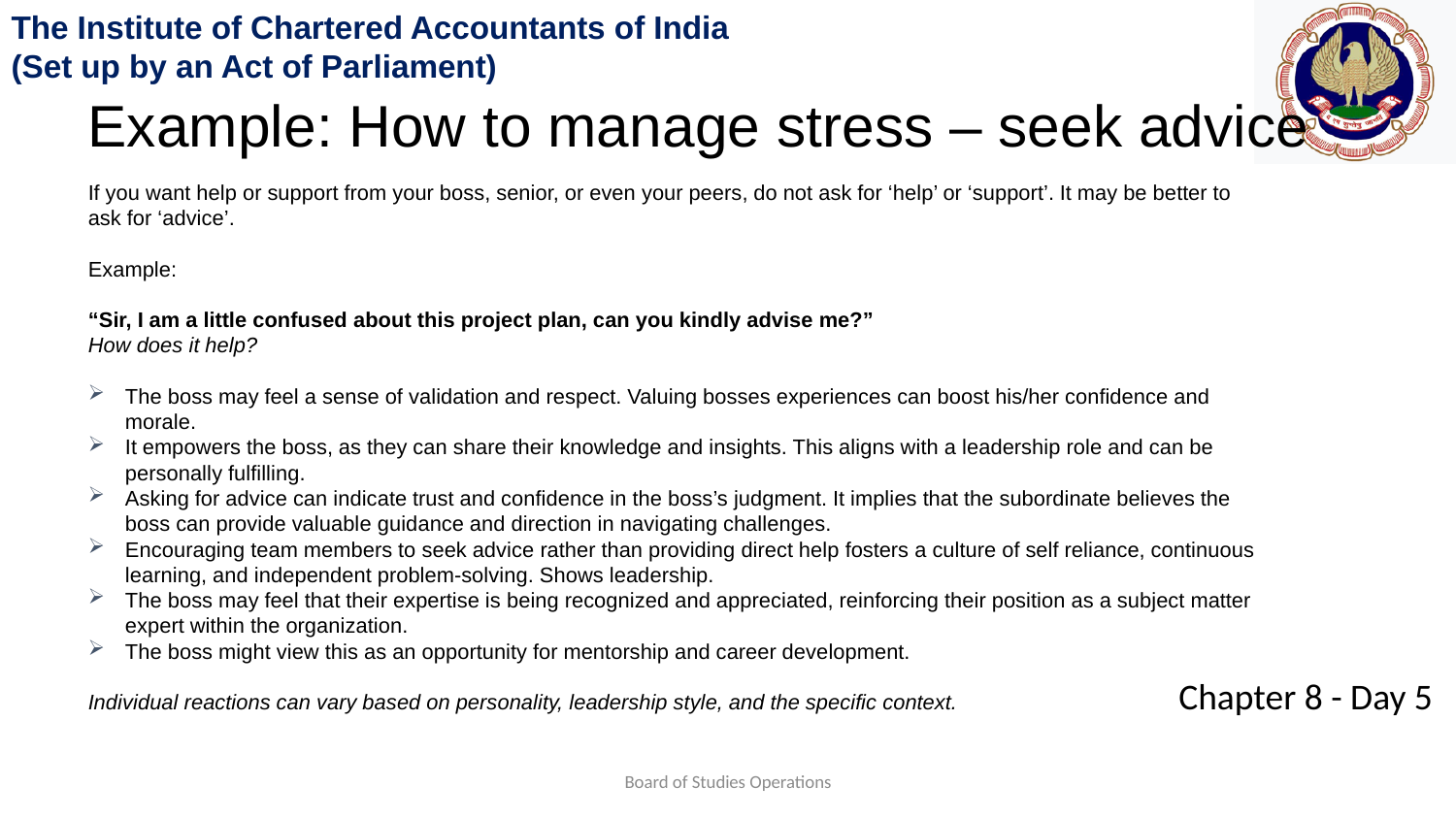

Example: How to manage stress – seek advice
If you want help or support from your boss, senior, or even your peers, do not ask for ‘help’ or ‘support’. It may be better to ask for ‘advice’.

Example:

“Sir, I am a little confused about this project plan, can you kindly advise me?”
How does it help?

The boss may feel a sense of validation and respect. Valuing bosses experiences can boost his/her confidence and morale.
It empowers the boss, as they can share their knowledge and insights. This aligns with a leadership role and can be personally fulfilling.
Asking for advice can indicate trust and confidence in the boss’s judgment. It implies that the subordinate believes the boss can provide valuable guidance and direction in navigating challenges.
Encouraging team members to seek advice rather than providing direct help fosters a culture of self reliance, continuous learning, and independent problem-solving. Shows leadership.
The boss may feel that their expertise is being recognized and appreciated, reinforcing their position as a subject matter expert within the organization.
The boss might view this as an opportunity for mentorship and career development.

Individual reactions can vary based on personality, leadership style, and the specific context.
Board of Studies Operations